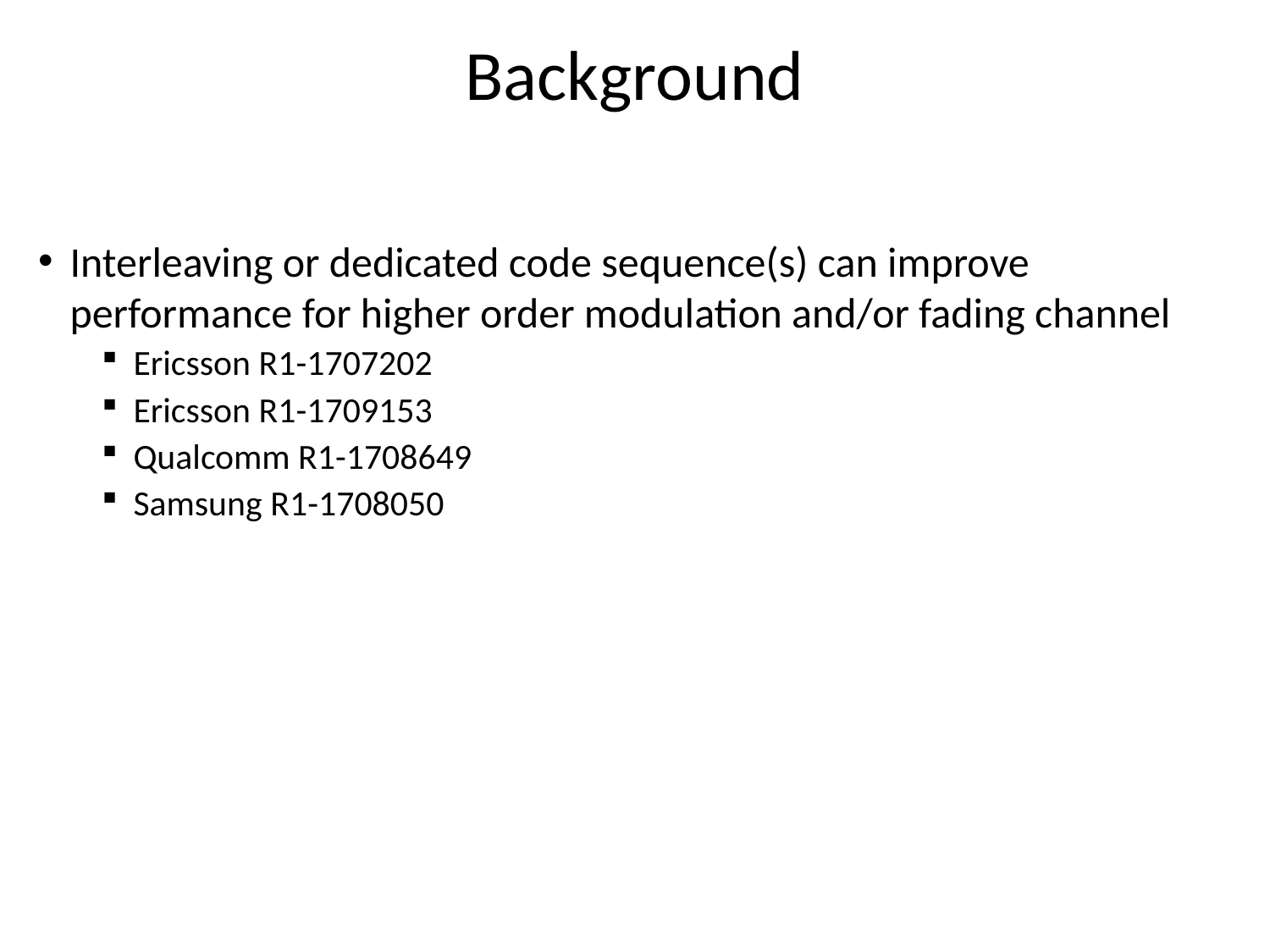

Background
Interleaving or dedicated code sequence(s) can improve performance for higher order modulation and/or fading channel
Ericsson R1-1707202
Ericsson R1-1709153
Qualcomm R1-1708649
Samsung R1-1708050